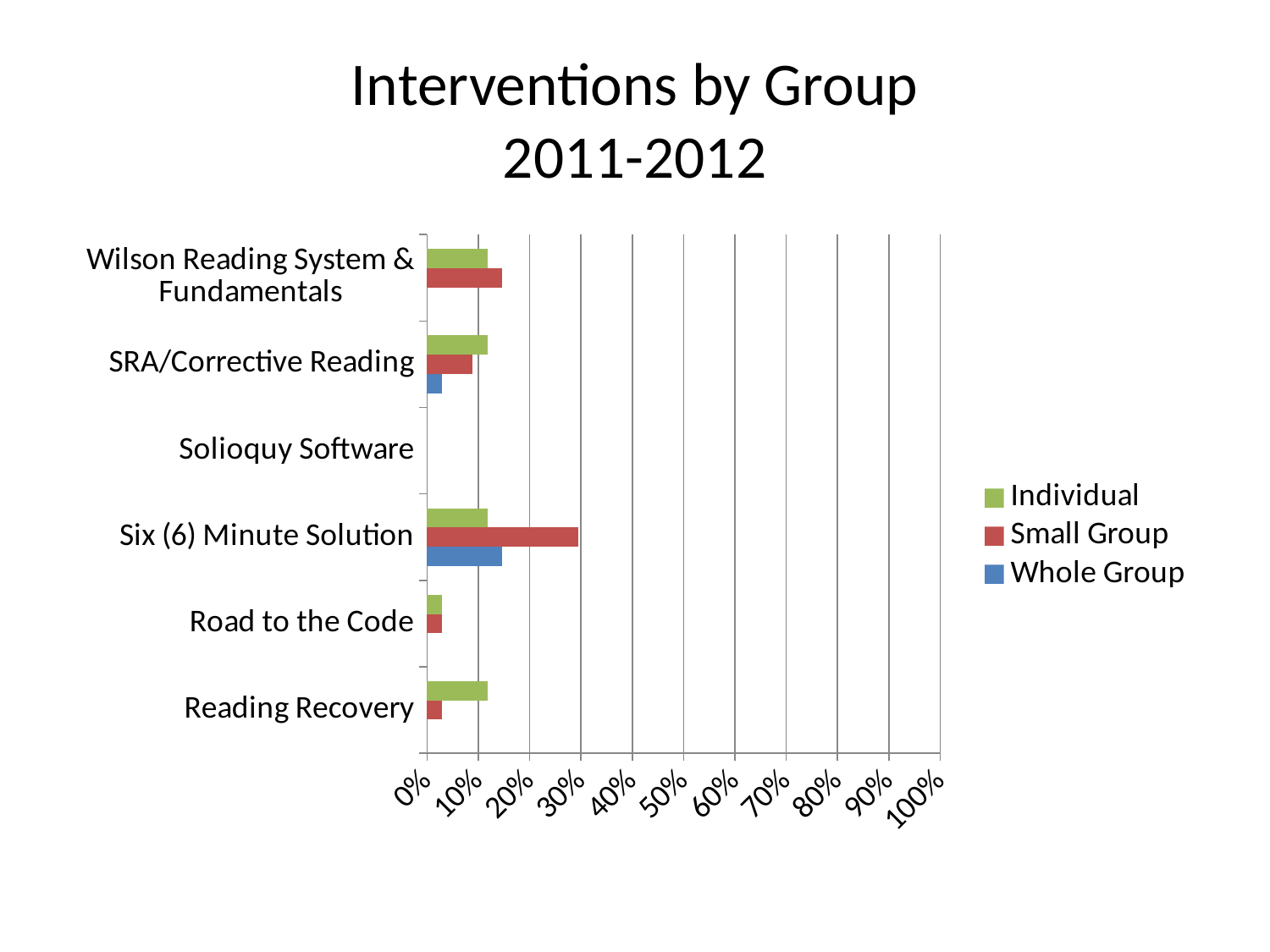

# Interventions by Group 2011-2012

### Chart

| Category | Whole Group | Small Group | Individual |
|---|---|---|---|
| Reading Recovery | 0.0 | 0.0294117647058823 | 0.117647058823529 |
| Road to the Code | 0.0 | 0.0294117647058823 | 0.0294117647058823 |
| Six (6) Minute Solution | 0.147058823529412 | 0.294117647058824 | 0.117647058823529 |
| Solioquy Software | 0.0 | 0.0 | 0.0 |
| SRA/Corrective Reading | 0.0294117647058823 | 0.0882352941176472 | 0.117647058823529 |
| Wilson Reading System & Fundamentals | 0.0 | 0.147058823529412 | 0.117647058823529 |